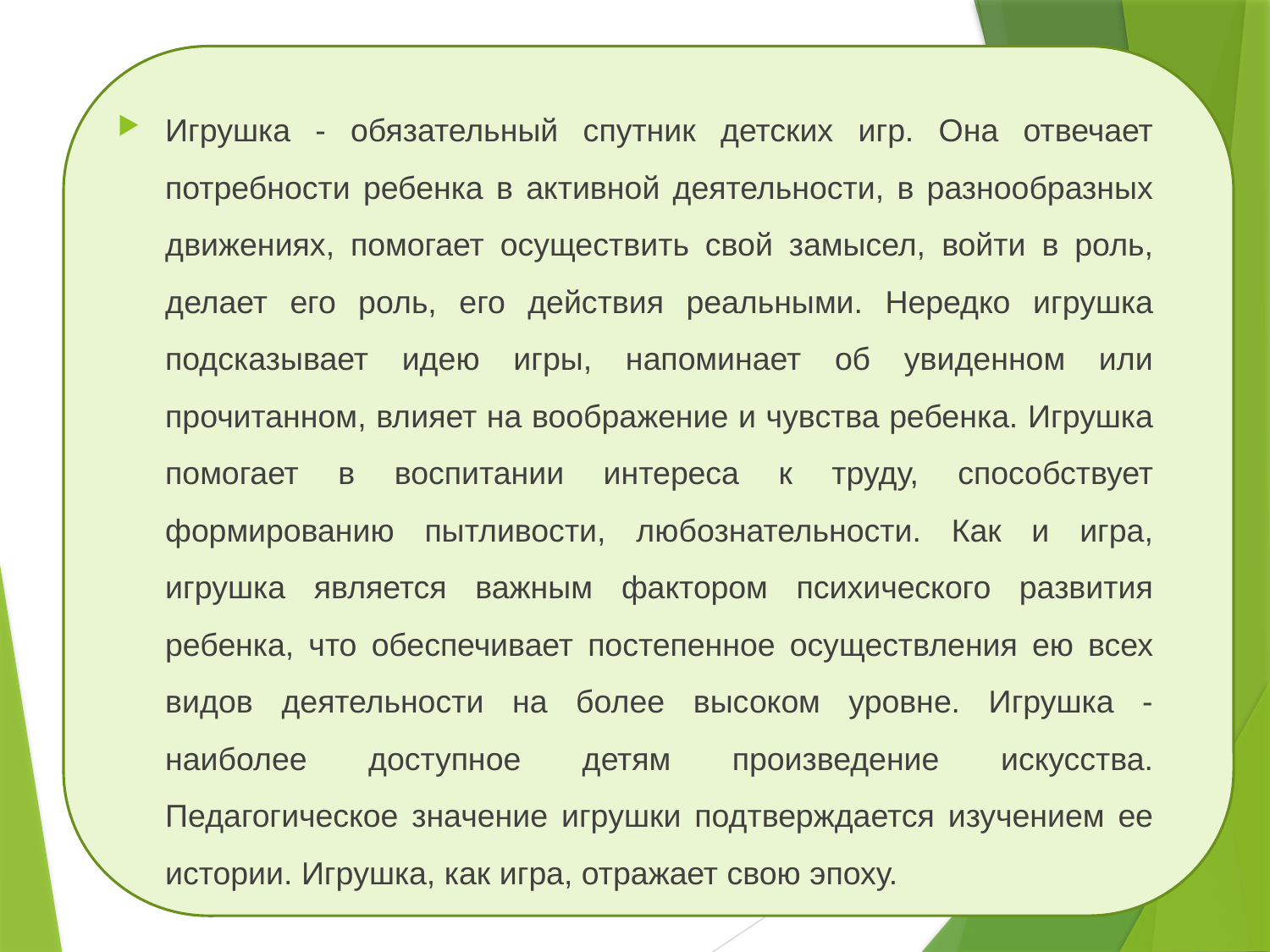

Игрушка - обязательный спутник детских игр. Она отвечает потребности ребенка в активной деятельности, в разнообразных движениях, помогает осуществить свой замысел, войти в роль, делает его роль, его действия реальными. Нередко игрушка подсказывает идею игры, напоминает об увиденном или прочитанном, влияет на воображение и чувства ребенка. Игрушка помогает в воспитании интереса к труду, способствует формированию пытливости, любознательности. Как и игра, игрушка является важным фактором психического развития ребенка, что обеспечивает постепенное осуществления ею всех видов деятельности на более высоком уровне. Игрушка - наиболее доступное детям произведение искусства. Педагогическое значение игрушки подтверждается изучением ее истории. Игрушка, как игра, отражает свою эпоху.